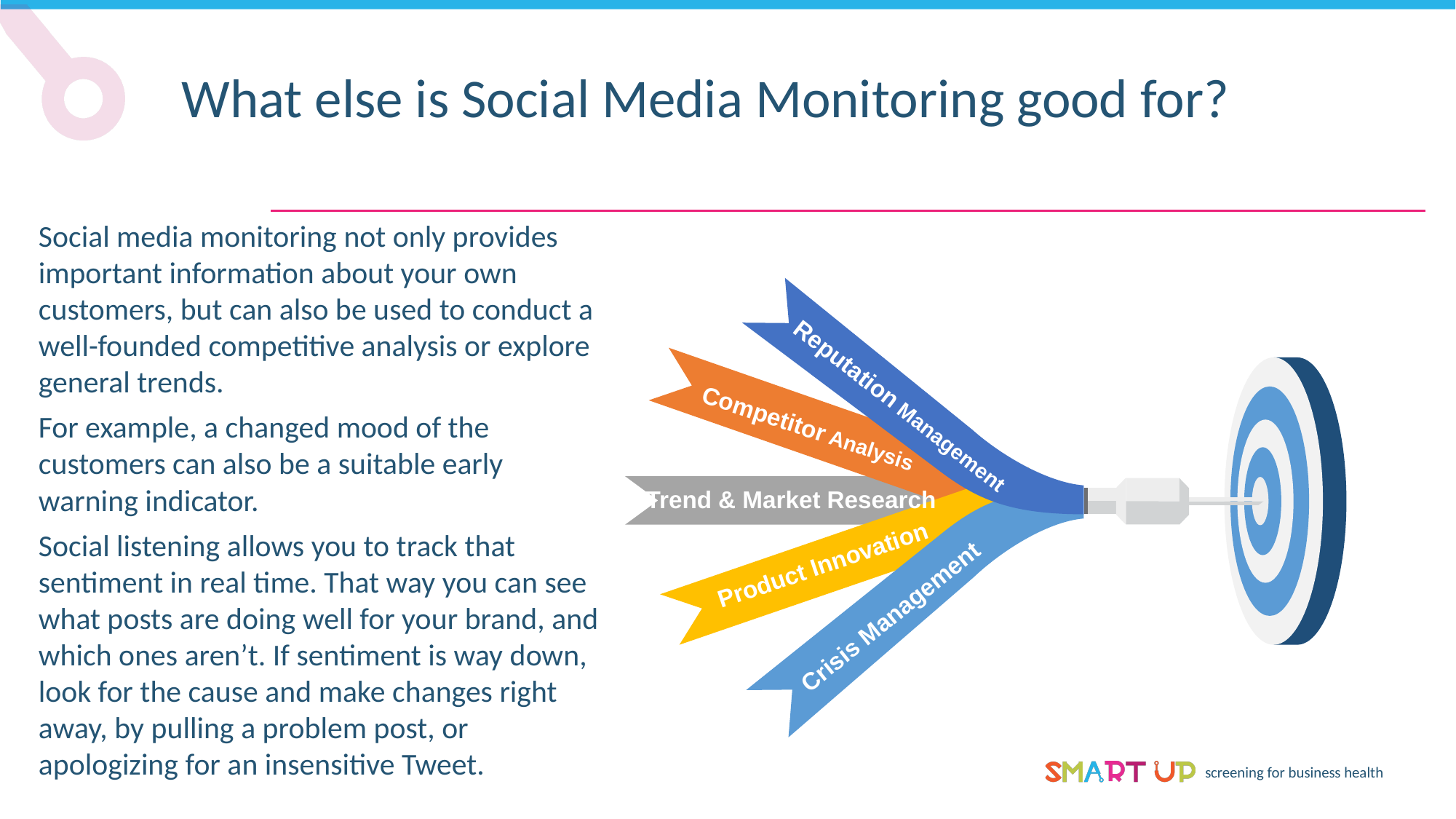

What else is Social Media Monitoring good for?
Social media monitoring not only provides important information about your own customers, but can also be used to conduct a well-founded competitive analysis or explore general trends.
For example, a changed mood of the customers can also be a suitable early warning indicator.
Social listening allows you to track that sentiment in real time. That way you can see what posts are doing well for your brand, and which ones aren’t. If sentiment is way down, look for the cause and make changes right away, by pulling a problem post, or apologizing for an insensitive Tweet.

Reputation Management
Competitor Analysis

Trend & Market Research

Product Innovation
Crisis Management